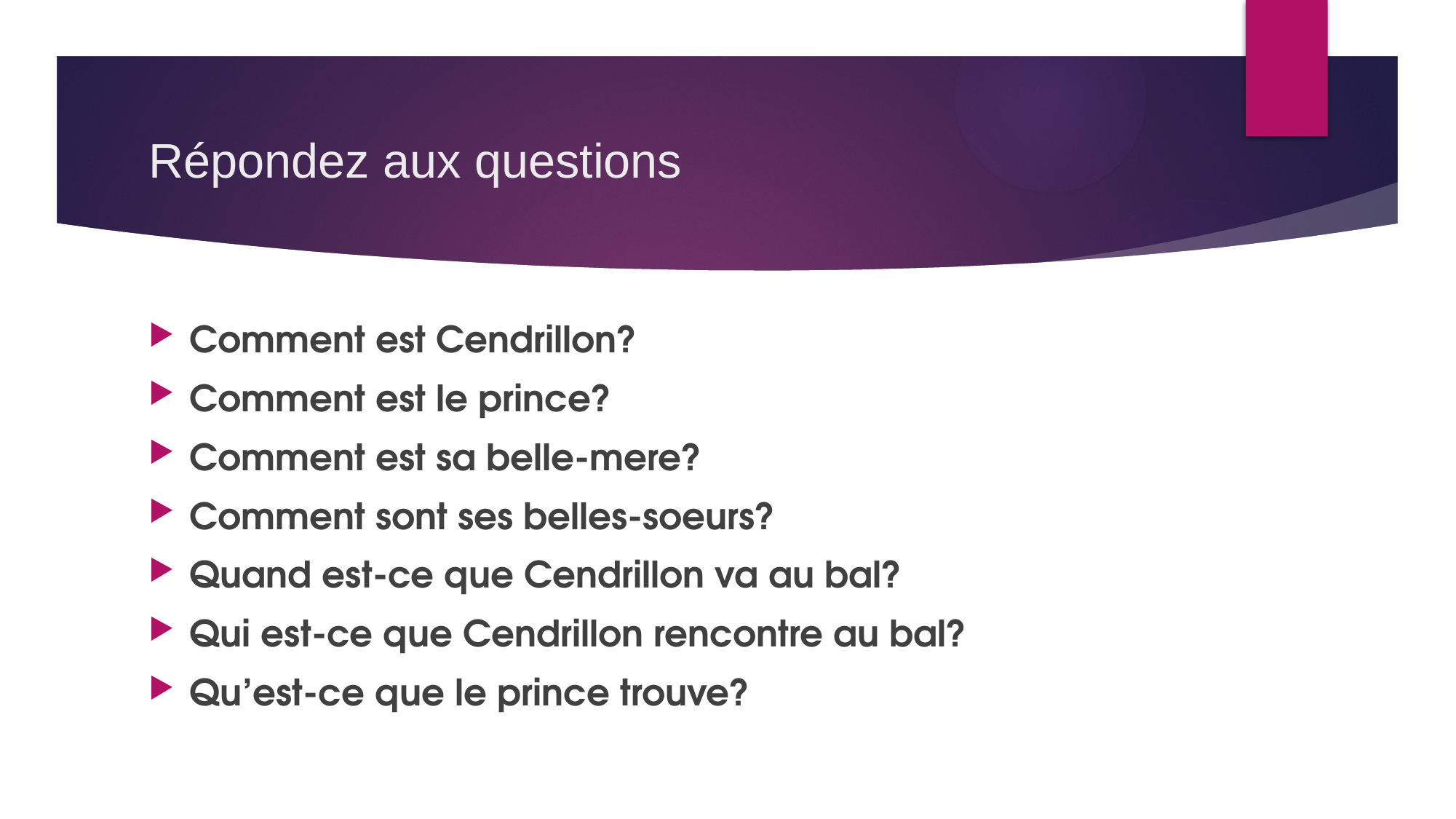

# Répondez aux questions
Comment est Cendrillon?
Comment est le prince?
Comment est sa belle-mere?
Comment sont ses belles-soeurs?
Quand est-ce que Cendrillon va au bal?
Qui est-ce que Cendrillon rencontre au bal?
Qu’est-ce que le prince trouve?